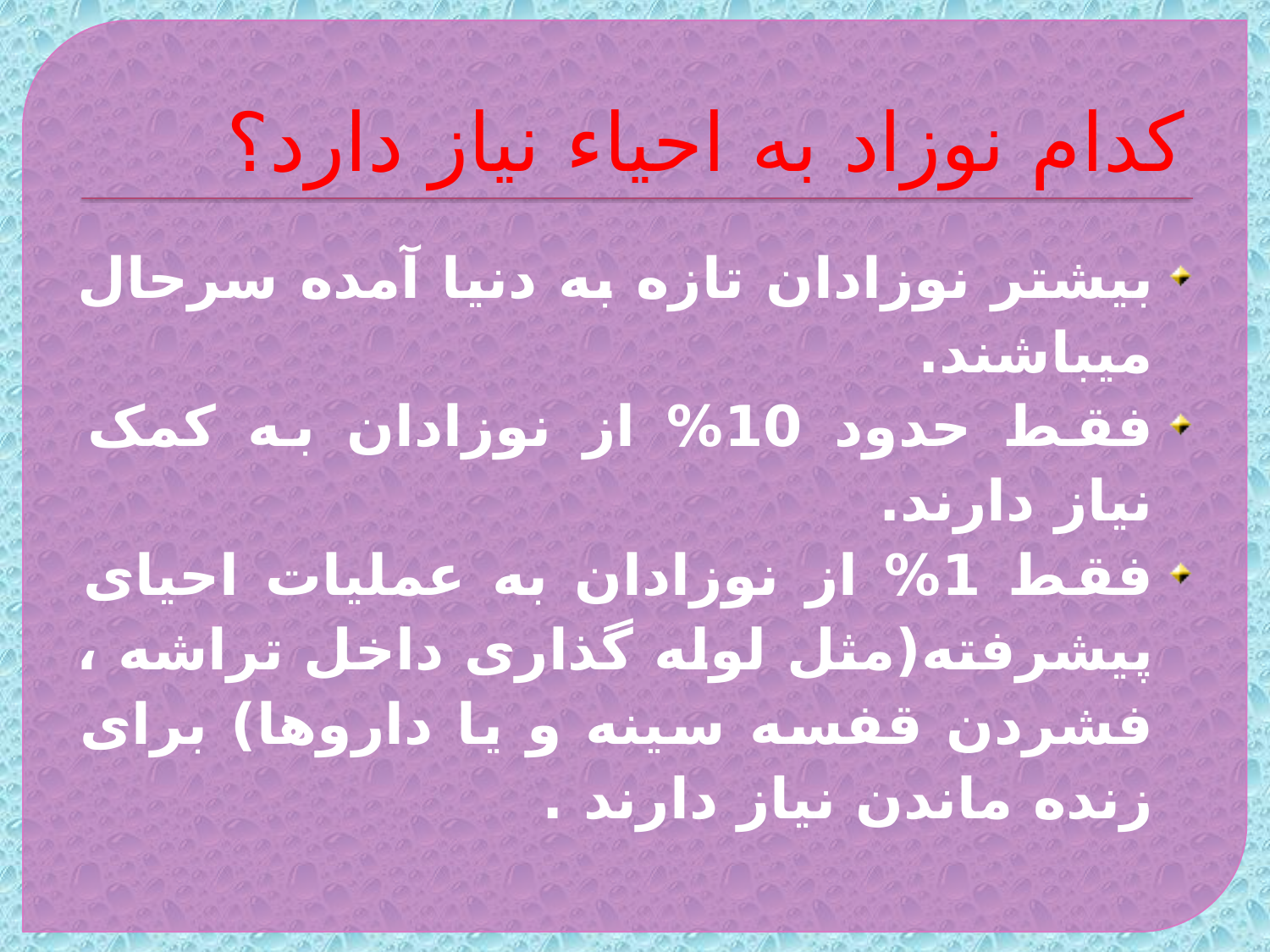

# کدام نوزاد به احیاء نیاز دارد؟
بیشتر نوزادان تازه به دنیا آمده سرحال میباشند.
فقط حدود 10% از نوزادان به کمک نیاز دارند.
فقط 1% از نوزادان به عملیات احیای پیشرفته(مثل لوله گذاری داخل تراشه ، فشردن قفسه سینه و یا داروها) برای زنده ماندن نیاز دارند .